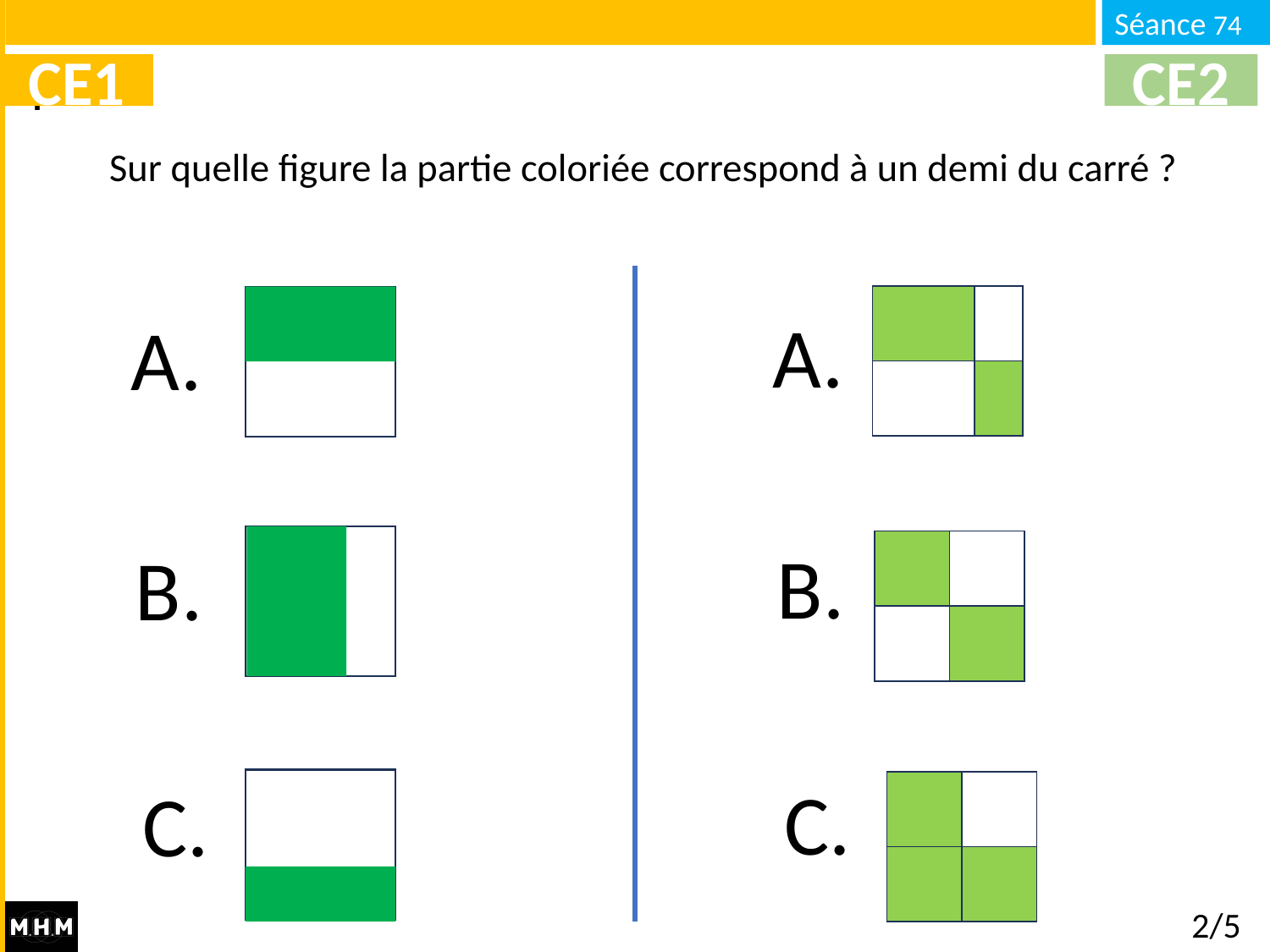

CE1
CE2
# Sur quelle figure la partie coloriée correspond à un demi du carré ?

A.
A.

B.
B.

C.
C.

2/5